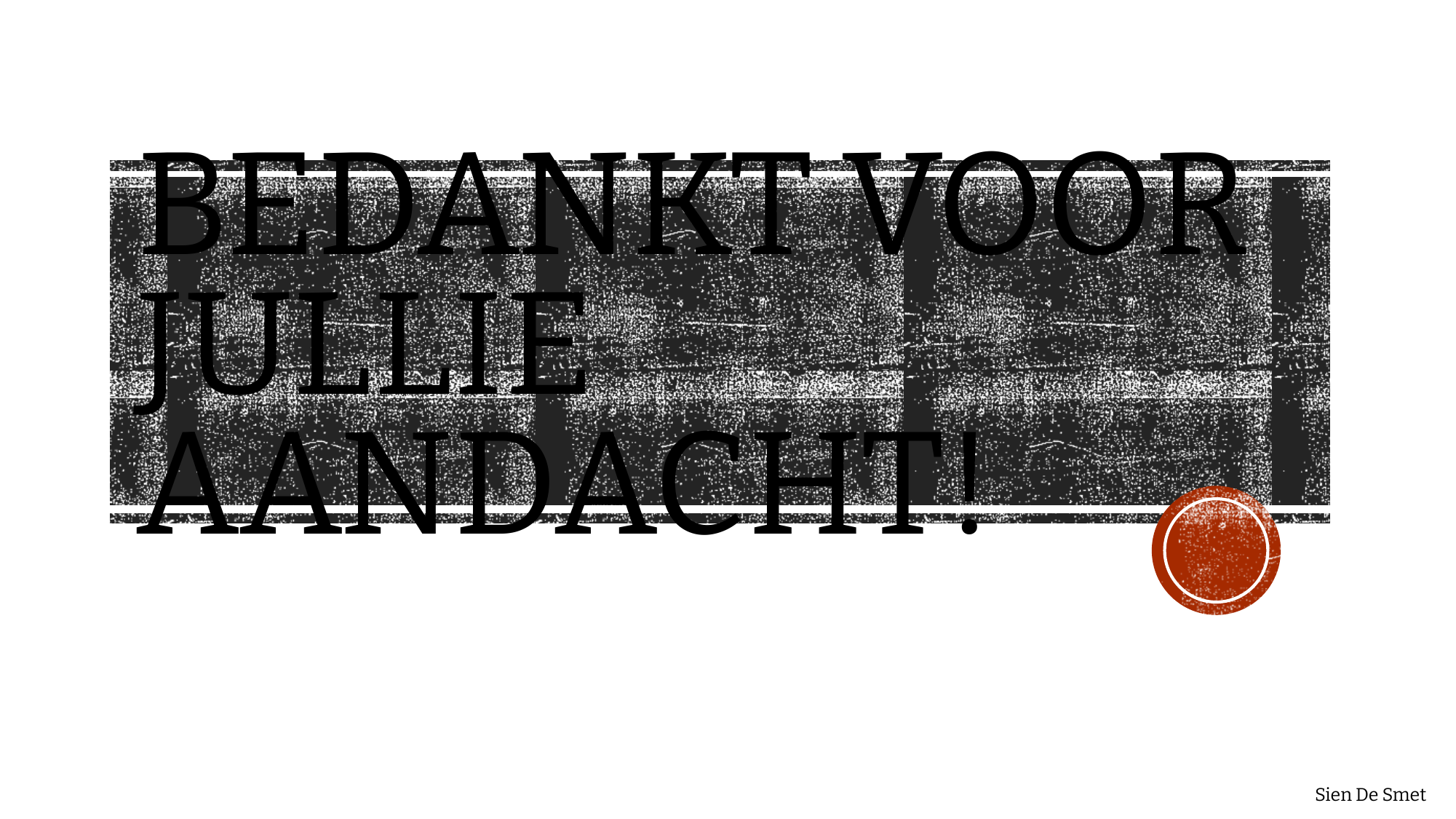

# Bedankt voor jullie aandacht!
Sien De Smet